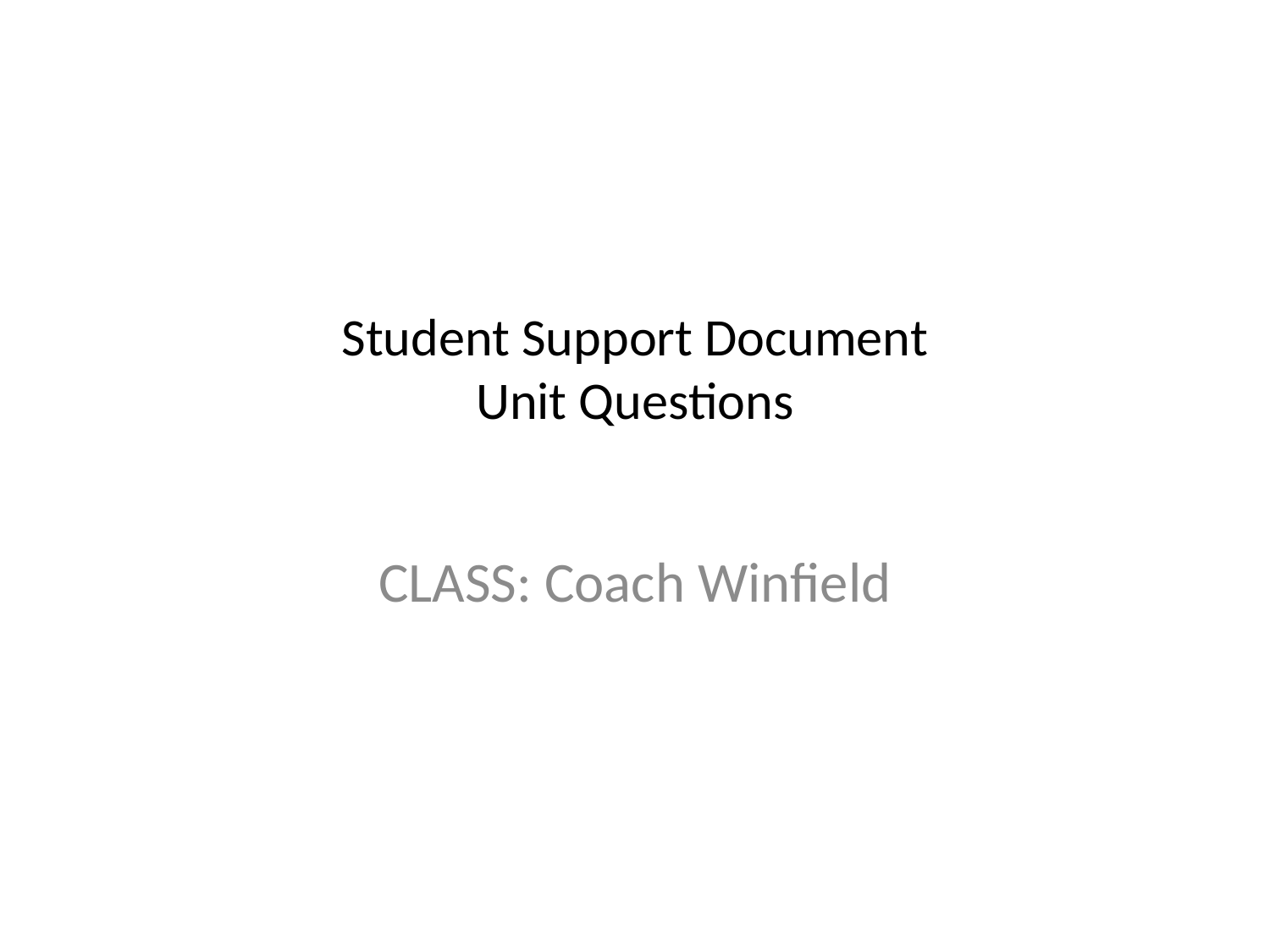

# Student Support Document Unit Questions
CLASS: Coach Winfield